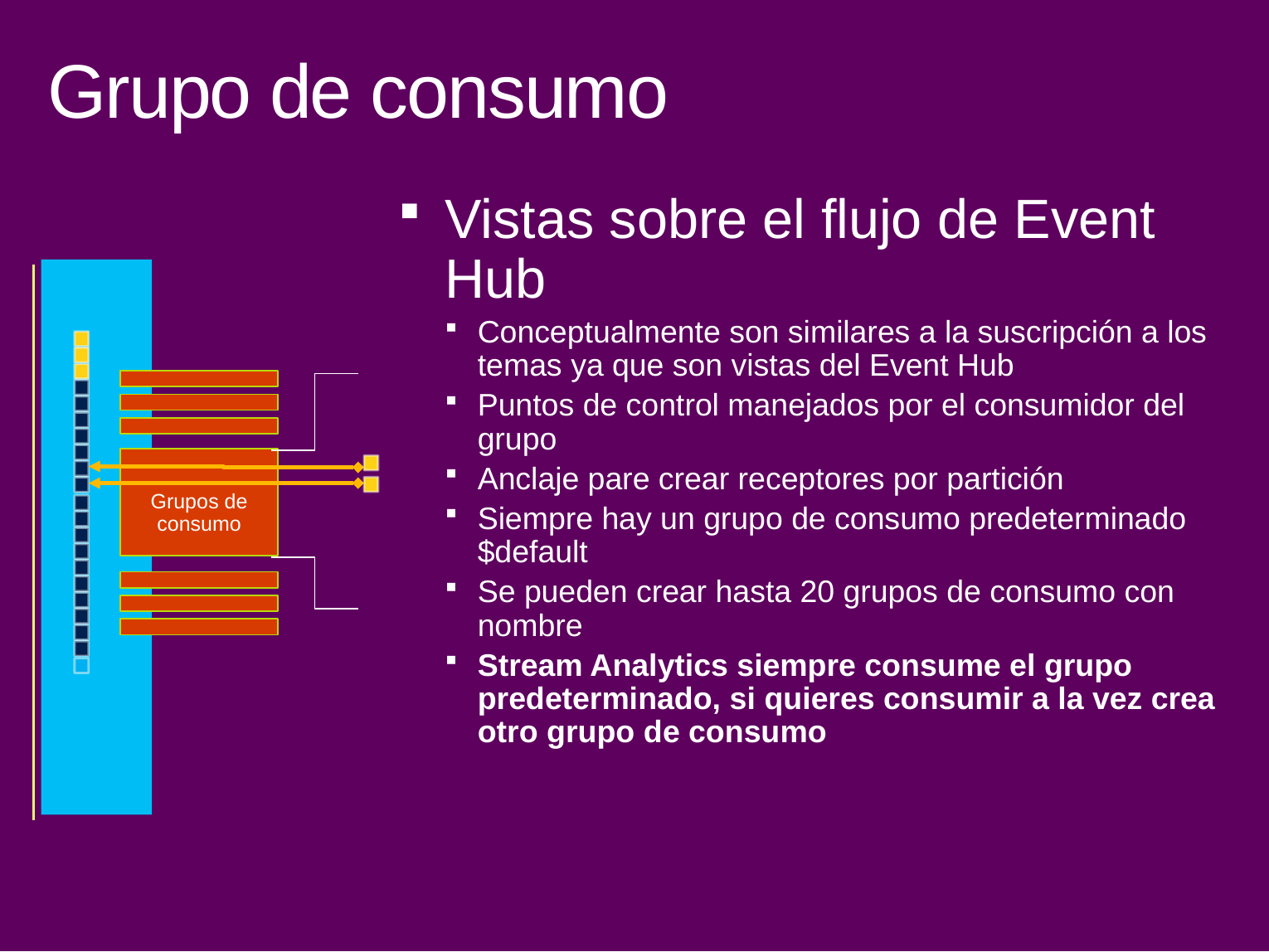

# Grupo de consumo
Vistas sobre el flujo de Event Hub
Conceptualmente son similares a la suscripción a los temas ya que son vistas del Event Hub
Puntos de control manejados por el consumidor del grupo
Anclaje pare crear receptores por partición
Siempre hay un grupo de consumo predeterminado $default
Se pueden crear hasta 20 grupos de consumo con nombre
Stream Analytics siempre consume el grupo predeterminado, si quieres consumir a la vez crea otro grupo de consumo

Grupos de consumo